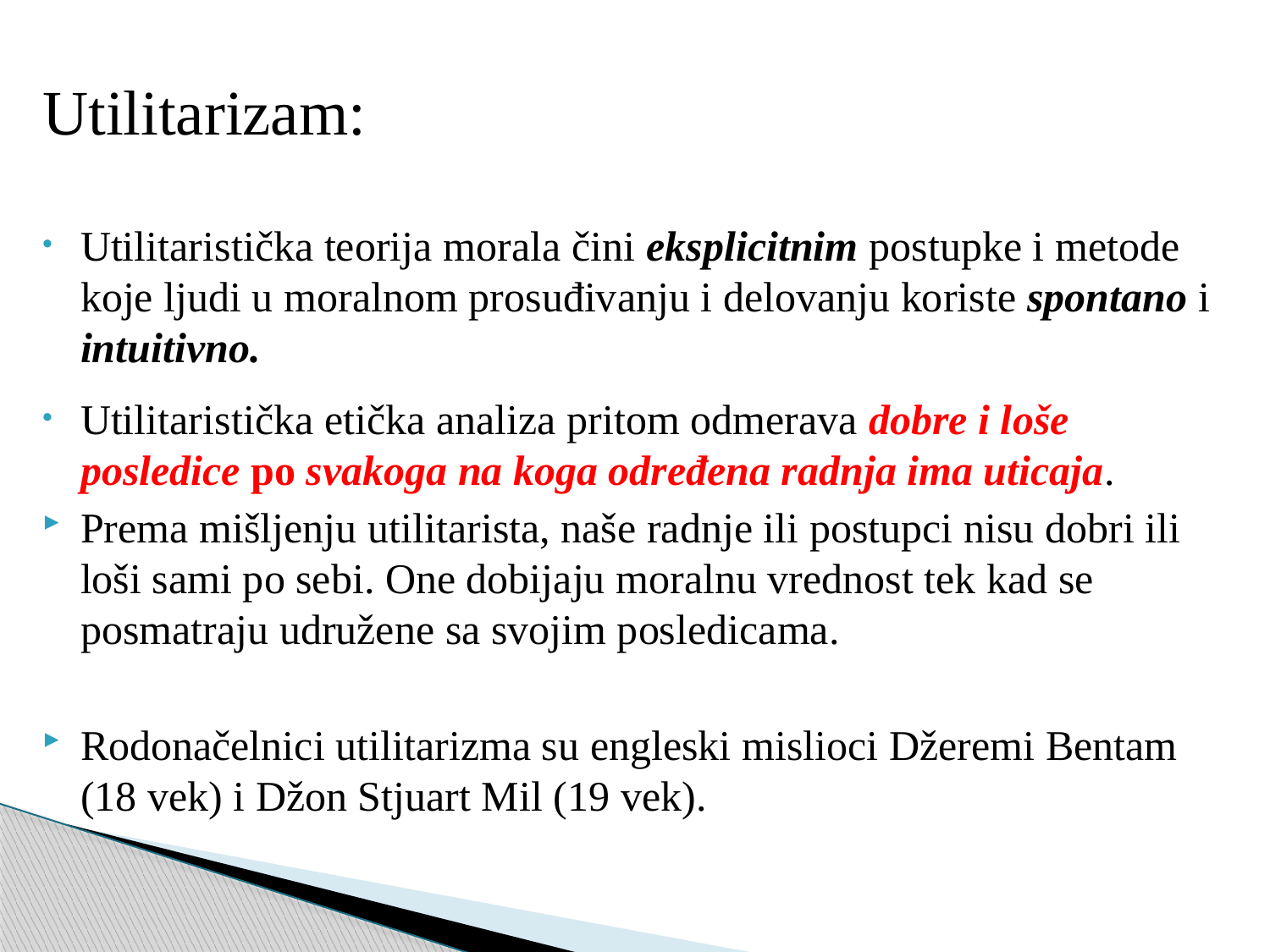

Utilitarizam:

Utilitaristička teorija morala čini eksplicitnim postupke i metode koje ljudi u moralnom prosuđivanju i delovanju koriste spontano i intuitivno.
Utilitaristička etička analiza pritom odmerava dobre i loše posledice po svakoga na koga određena radnja ima uticaja.
Prema mišljenju utilitarista, naše radnje ili postupci nisu dobri ili loši sami po sebi. One dobijaju moralnu vrednost tek kad se posmatraju udružene sa svojim posledicama.

Rodonačelnici utilitarizma su engleski mislioci Džeremi Bentam (18 vek) i Džon Stjuart Mil (19 vek).